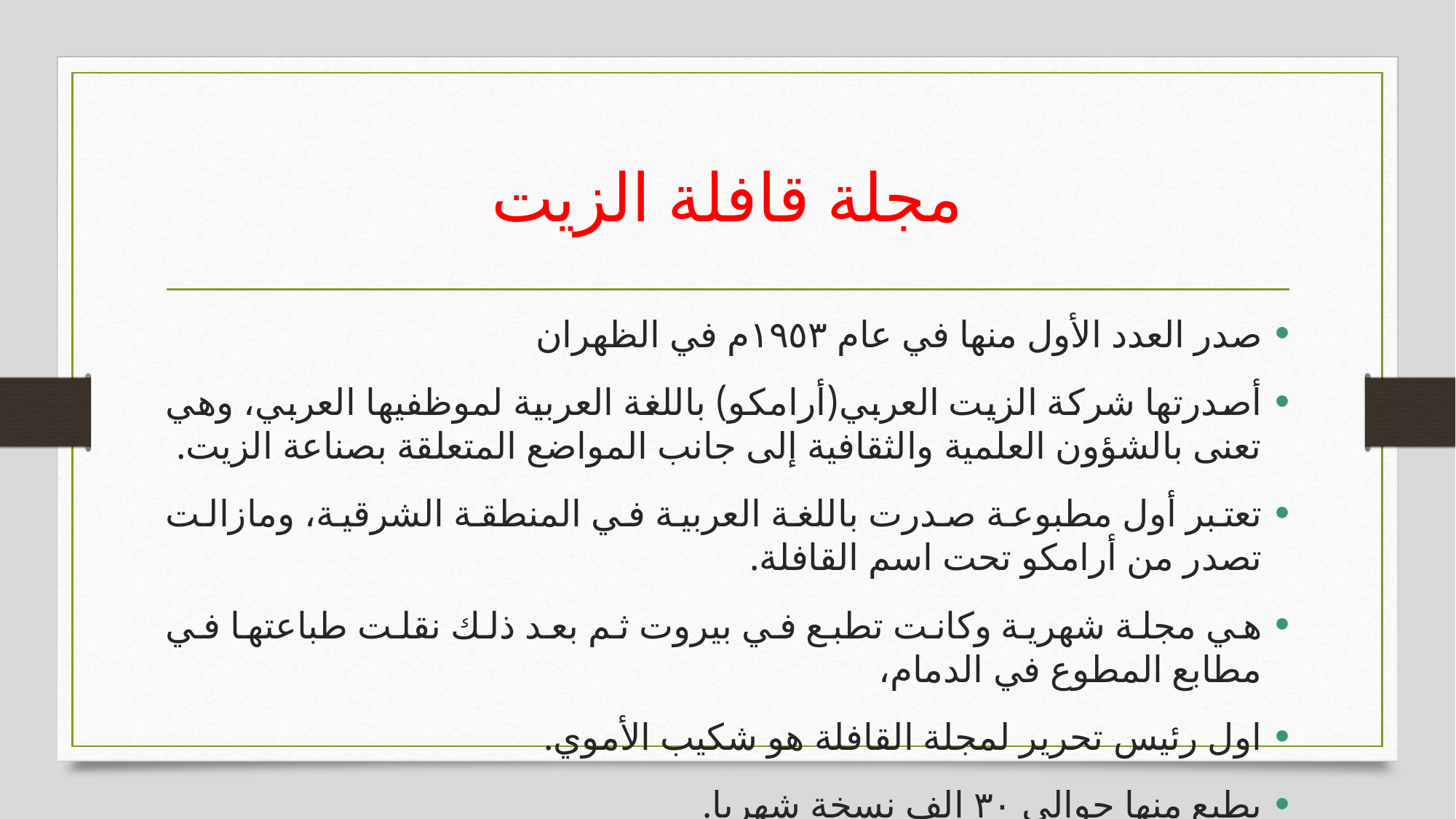

# مجلة قافلة الزيت
صدر العدد الأول منها في عام ١٩٥٣م في الظهران
أصدرتها شركة الزيت العربي(أرامكو) باللغة العربية لموظفيها العربي، وهي تعنى بالشؤون العلمية والثقافية إلى جانب المواضع المتعلقة بصناعة الزيت.
تعتبر أول مطبوعة صدرت باللغة العربية في المنطقة الشرقية، ومازالت تصدر من أرامكو تحت اسم القافلة.
هي مجلة شهرية وكانت تطبع في بيروت ثم بعد ذلك نقلت طباعتها في مطابع المطوع في الدمام،
اول رئيس تحرير لمجلة القافلة هو شكيب الأموي.
يطبع منها حوالي ٣٠ الف نسخة شهريا.